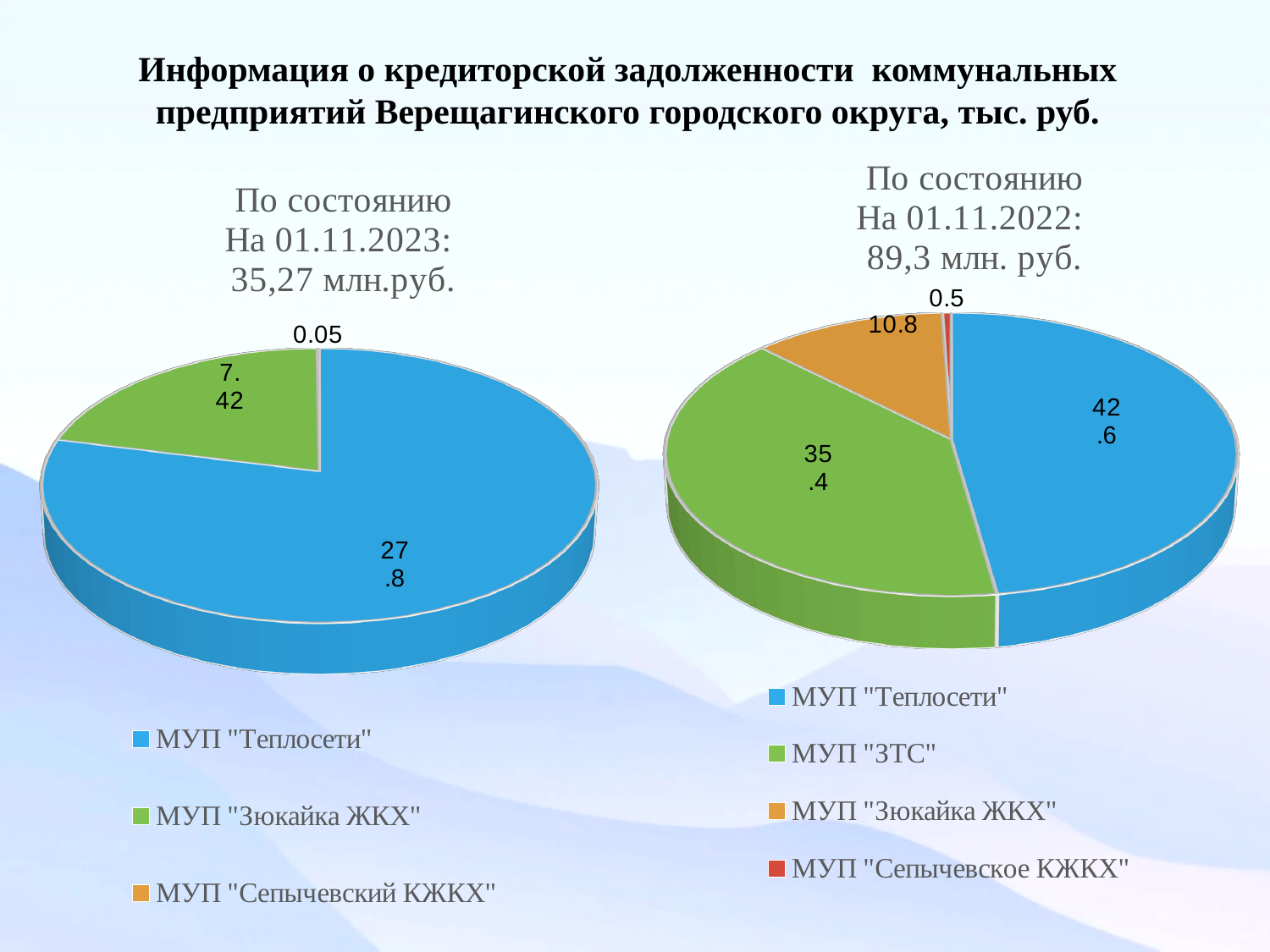

# Информация о кредиторской задолженности  коммунальных предприятий Верещагинского городского округа, тыс. руб.

[unsupported chart]

[unsupported chart]